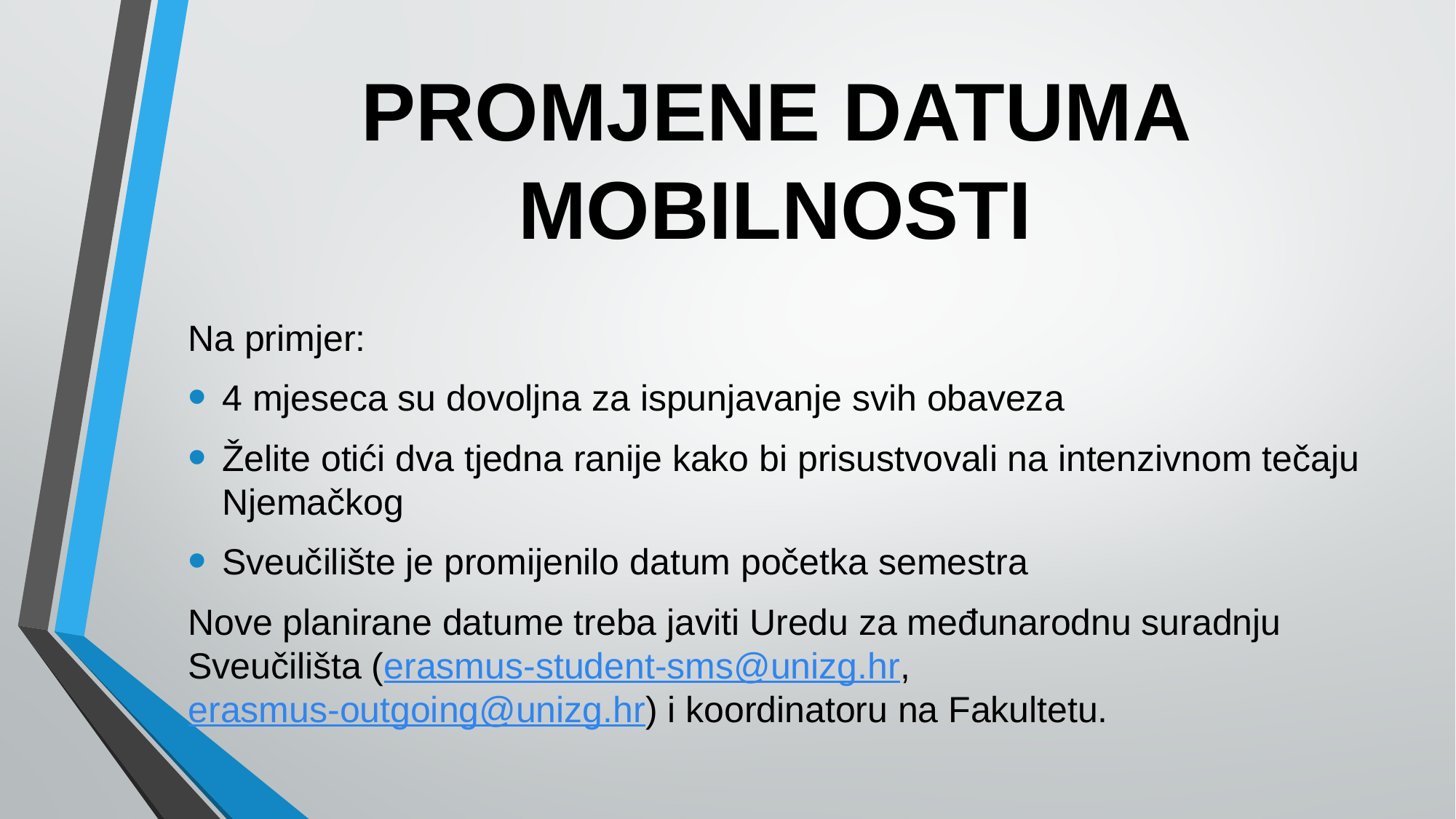

# PROMJENE DATUMA MOBILNOSTI
Na primjer:
4 mjeseca su dovoljna za ispunjavanje svih obaveza
Želite otići dva tjedna ranije kako bi prisustvovali na intenzivnom tečaju Njemačkog
Sveučilište je promijenilo datum početka semestra
Nove planirane datume treba javiti Uredu za međunarodnu suradnju Sveučilišta (erasmus-student-sms@unizg.hr, erasmus-outgoing@unizg.hr) i koordinatoru na Fakultetu.